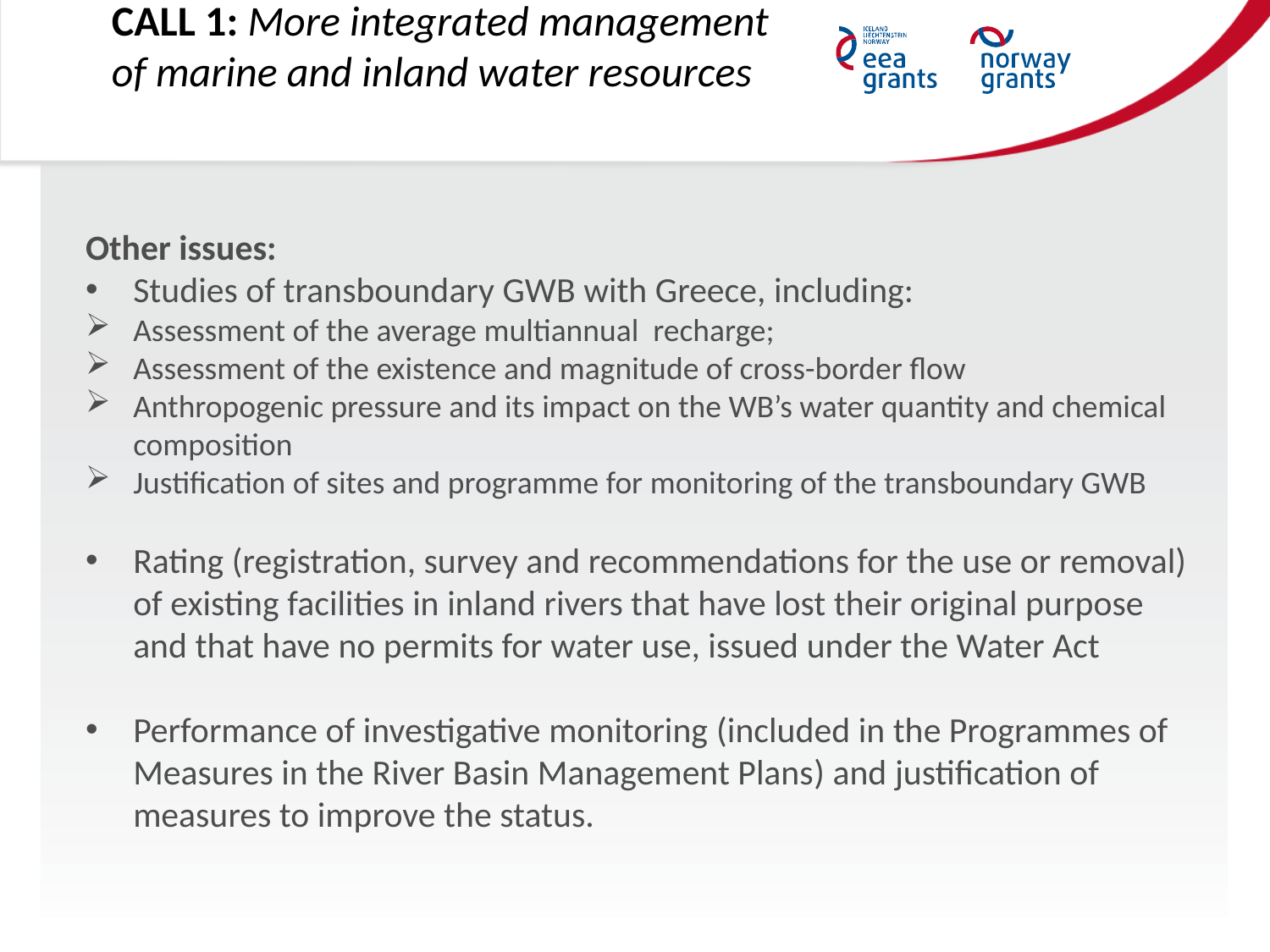

CALL 1: More integrated management of marine and inland water resources
Other issues:
Studies of transboundary GWB with Greece, including:
Assessment of the average multiannual  recharge;
Assessment of the existence and magnitude of cross-border flow
Anthropogenic pressure and its impact on the WB’s water quantity and chemical composition
Justification of sites and programme for monitoring of the transboundary GWB

Rating (registration, survey and recommendations for the use or removal) of existing facilities in inland rivers that have lost their original purpose and that have no permits for water use, issued under the Water Act

Performance of investigative monitoring (included in the Programmes of Measures in the River Basin Management Plans) and justification of measures to improve the status.